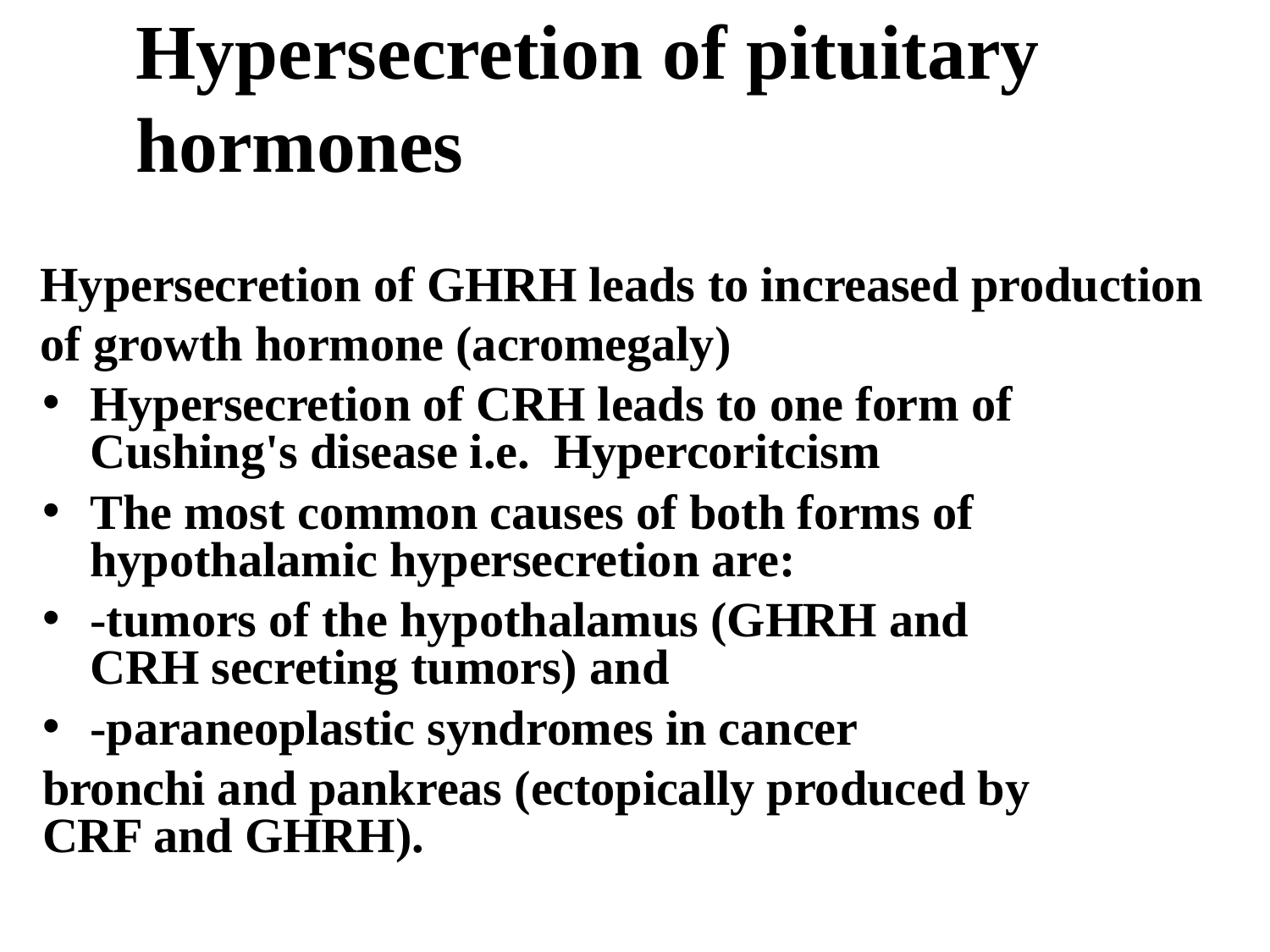

# Hypersecretion of pituitary hormones

Hypersecretion of GHRH leads to increased production of growth hormone (acromegaly)
Hypersecretion of CRH leads to one form of Cushing's disease i.e.  Hypercoritcism
The most common causes of both forms of hypothalamic hypersecretion are:
-tumors of the hypothalamus (GHRH and CRH secreting tumors) and
-paraneoplastic syndromes in cancer
bronchi and pankreas (ectopically produced by CRF and GHRH).